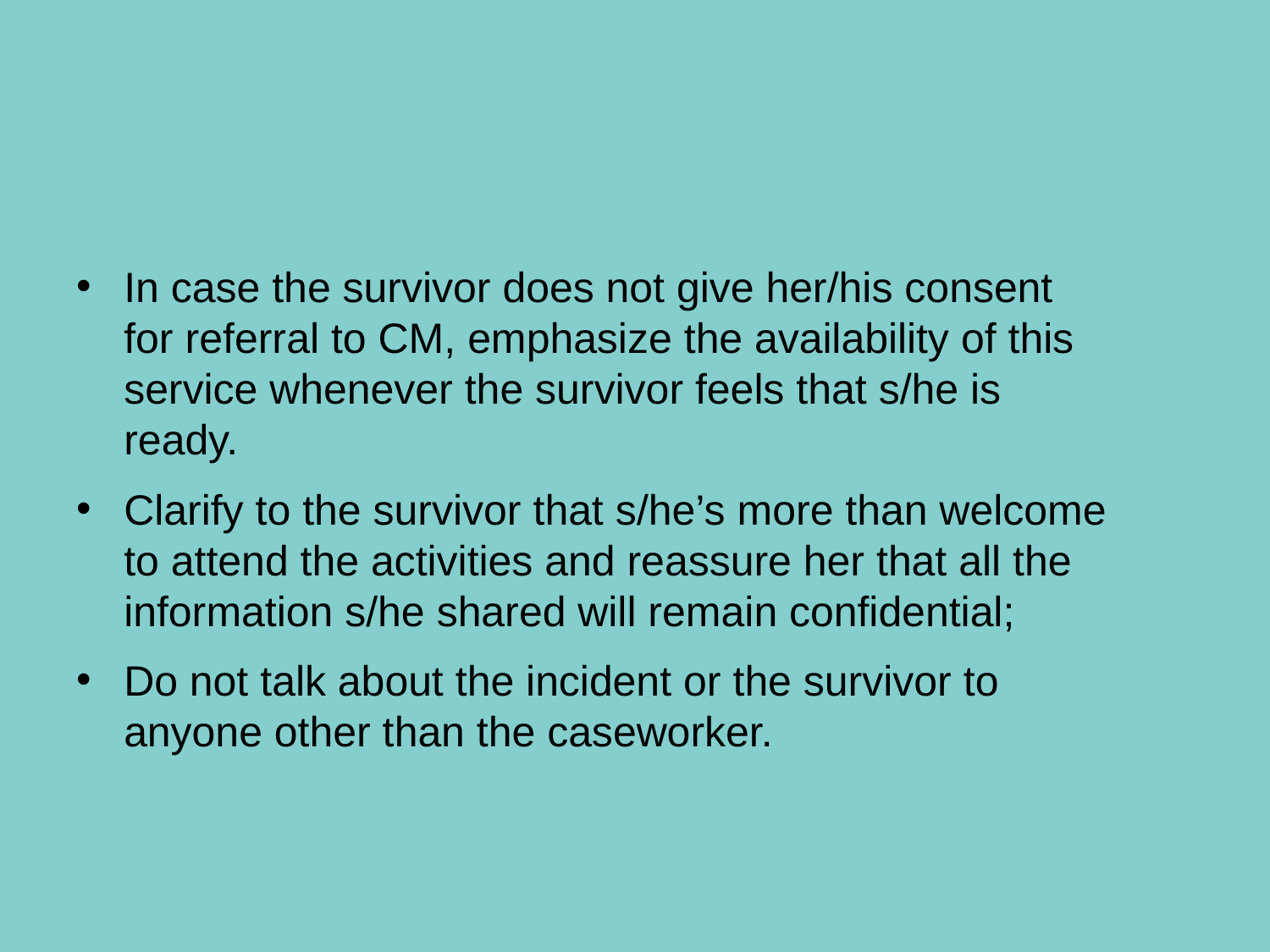

#
In case the survivor does not give her/his consent for referral to CM, emphasize the availability of this service whenever the survivor feels that s/he is ready.
Clarify to the survivor that s/he’s more than welcome to attend the activities and reassure her that all the information s/he shared will remain confidential;
Do not talk about the incident or the survivor to anyone other than the caseworker.